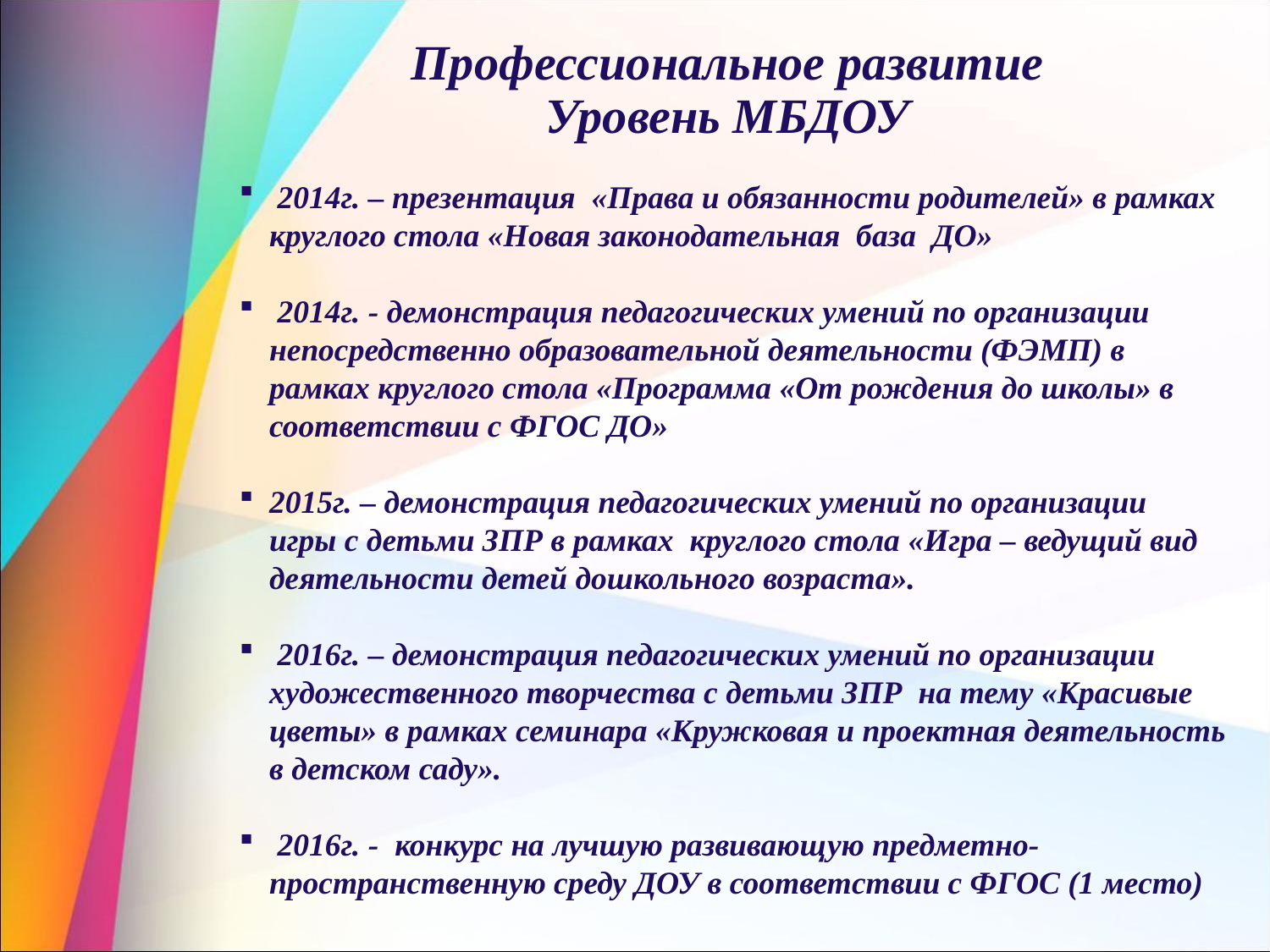

# Профессиональное развитие Уровень МБДОУ
 2014г. – презентация  «Права и обязанности родителей» в рамках круглого стола «Новая законодательная  база  ДО»

 2014г. - демонстрация педагогических умений по организации непосредственно образовательной деятельности (ФЭМП) в рамках круглого стола «Программа «От рождения до школы» в соответствии с ФГОС ДО»

2015г. – демонстрация педагогических умений по организации   игры с детьми ЗПР в рамках  круглого стола «Игра – ведущий вид деятельности детей дошкольного возраста».

 2016г. – демонстрация педагогических умений по организации    художественного творчества с детьми ЗПР  на тему «Красивые цветы» в рамках семинара «Кружковая и проектная деятельность в детском саду».

 2016г. -  конкурс на лучшую развивающую предметно-пространственную среду ДОУ в соответствии с ФГОС (1 место)